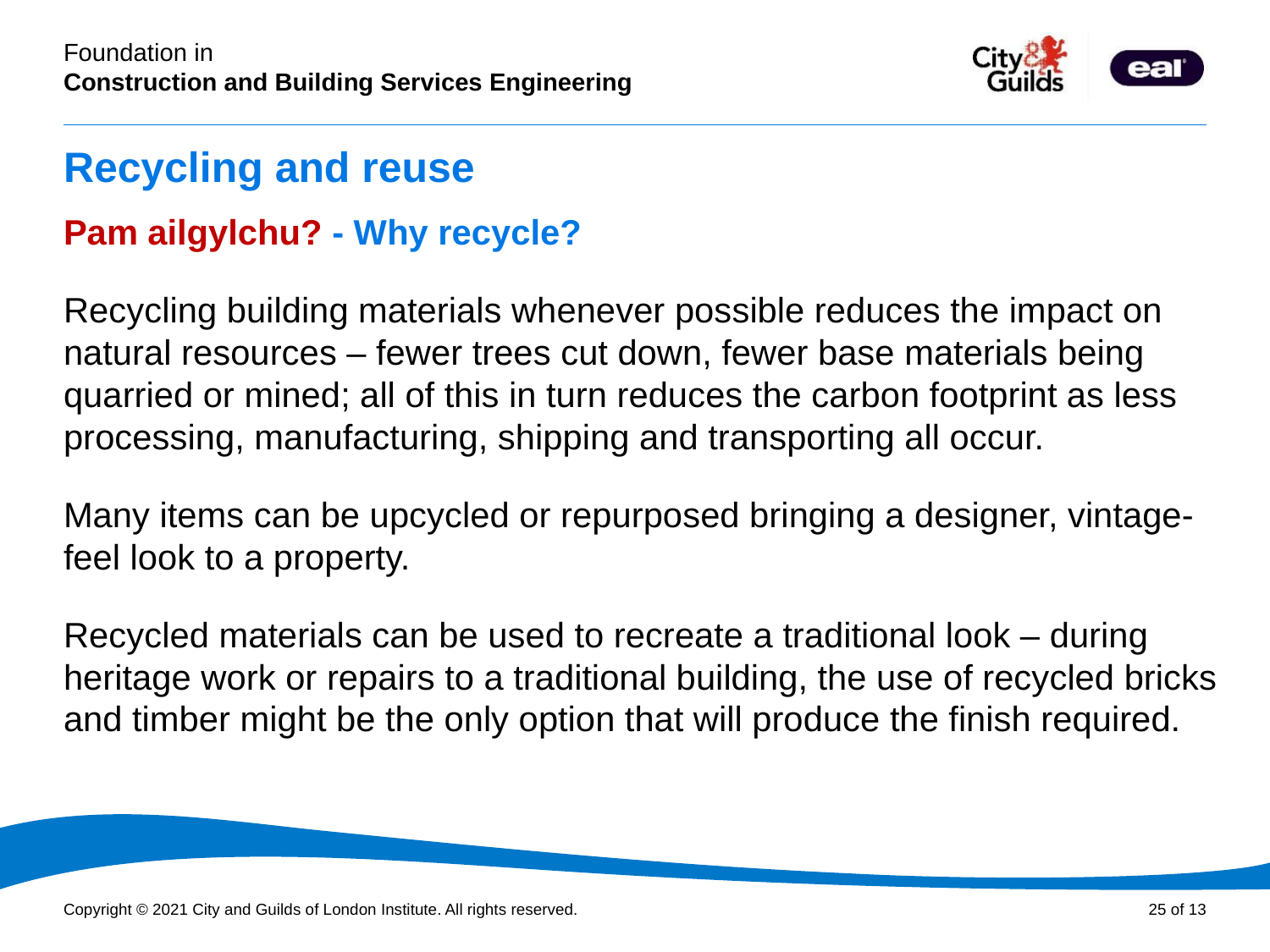

# Recycling and reuse
Pam ailgylchu? - Why recycle?
Recycling building materials whenever possible reduces the impact on natural resources – fewer trees cut down, fewer base materials being quarried or mined; all of this in turn reduces the carbon footprint as less processing, manufacturing, shipping and transporting all occur.
Many items can be upcycled or repurposed bringing a designer, vintage-feel look to a property.
Recycled materials can be used to recreate a traditional look – during heritage work or repairs to a traditional building, the use of recycled bricks and timber might be the only option that will produce the finish required.